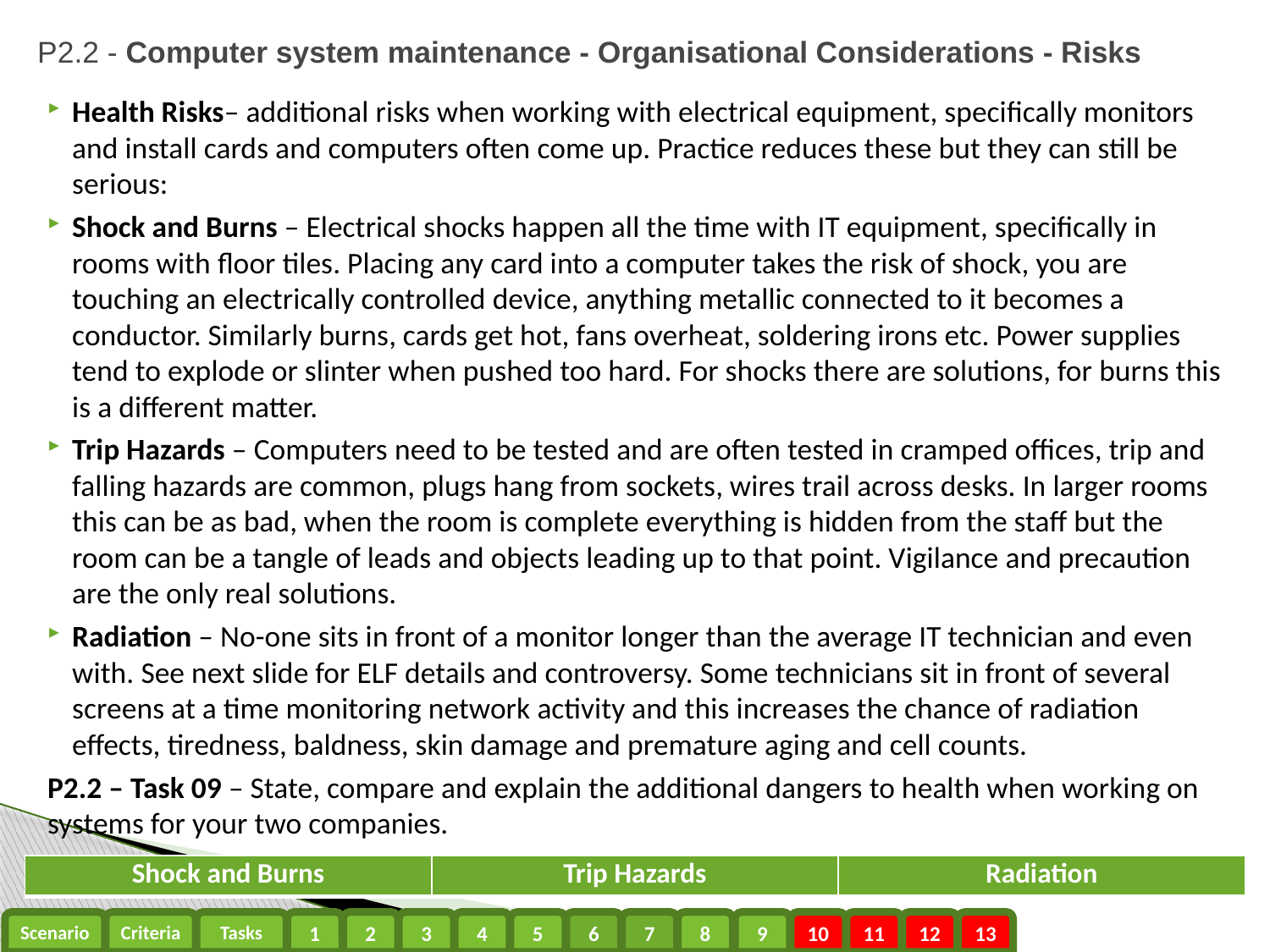

# P2.2 - Computer system maintenance - Organisational Considerations - Risks
Health Risks– additional risks when working with electrical equipment, specifically monitors and install cards and computers often come up. Practice reduces these but they can still be serious:
Shock and Burns – Electrical shocks happen all the time with IT equipment, specifically in rooms with floor tiles. Placing any card into a computer takes the risk of shock, you are touching an electrically controlled device, anything metallic connected to it becomes a conductor. Similarly burns, cards get hot, fans overheat, soldering irons etc. Power supplies tend to explode or slinter when pushed too hard. For shocks there are solutions, for burns this is a different matter.
Trip Hazards – Computers need to be tested and are often tested in cramped offices, trip and falling hazards are common, plugs hang from sockets, wires trail across desks. In larger rooms this can be as bad, when the room is complete everything is hidden from the staff but the room can be a tangle of leads and objects leading up to that point. Vigilance and precaution are the only real solutions.
Radiation – No-one sits in front of a monitor longer than the average IT technician and even with. See next slide for ELF details and controversy. Some technicians sit in front of several screens at a time monitoring network activity and this increases the chance of radiation effects, tiredness, baldness, skin damage and premature aging and cell counts.
P2.2 – Task 09 – State, compare and explain the additional dangers to health when working on systems for your two companies.
| Shock and Burns | Trip Hazards | Radiation |
| --- | --- | --- |